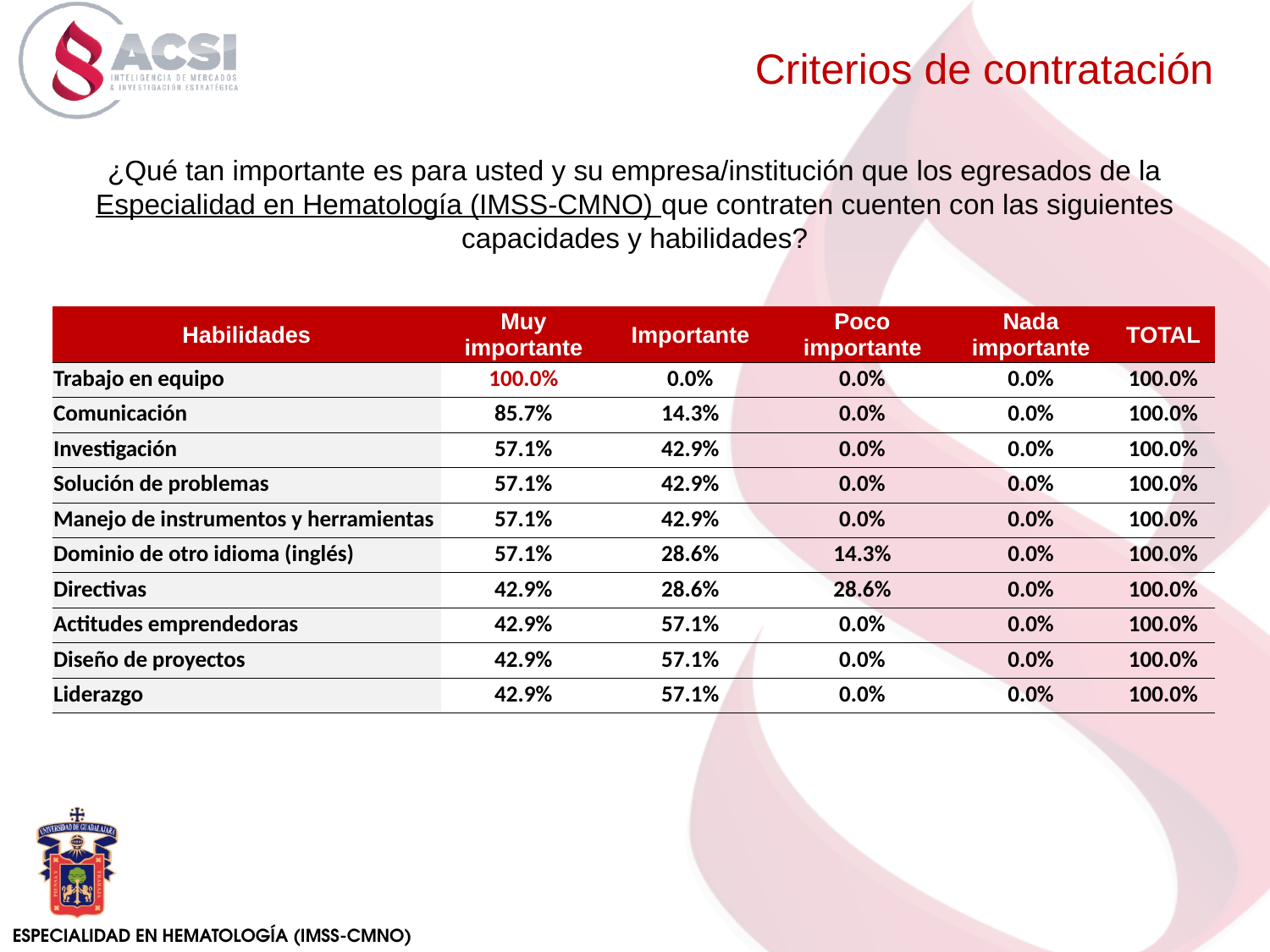

Criterios de contratación
¿Qué tan importante es para usted y su empresa/institución que los egresados de la Especialidad en Hematología (IMSS-CMNO) que contraten cuenten con las siguientes capacidades y habilidades?
| Habilidades | Muy importante | Importante | Poco importante | Nada importante | TOTAL |
| --- | --- | --- | --- | --- | --- |
| Trabajo en equipo | 100.0% | 0.0% | 0.0% | 0.0% | 100.0% |
| Comunicación | 85.7% | 14.3% | 0.0% | 0.0% | 100.0% |
| Investigación | 57.1% | 42.9% | 0.0% | 0.0% | 100.0% |
| Solución de problemas | 57.1% | 42.9% | 0.0% | 0.0% | 100.0% |
| Manejo de instrumentos y herramientas | 57.1% | 42.9% | 0.0% | 0.0% | 100.0% |
| Dominio de otro idioma (inglés) | 57.1% | 28.6% | 14.3% | 0.0% | 100.0% |
| Directivas | 42.9% | 28.6% | 28.6% | 0.0% | 100.0% |
| Actitudes emprendedoras | 42.9% | 57.1% | 0.0% | 0.0% | 100.0% |
| Diseño de proyectos | 42.9% | 57.1% | 0.0% | 0.0% | 100.0% |
| Liderazgo | 42.9% | 57.1% | 0.0% | 0.0% | 100.0% |